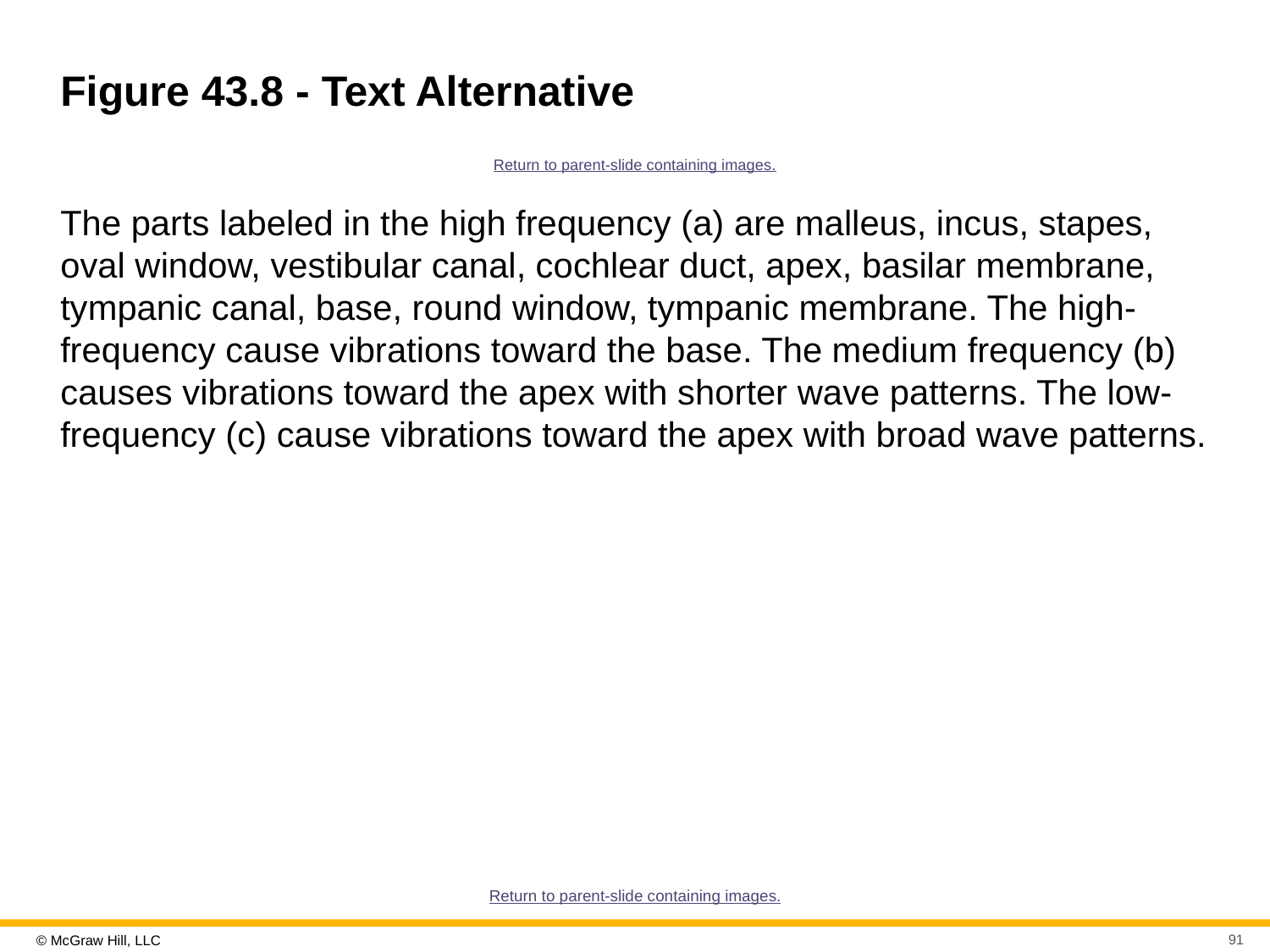

# Figure 43.8 - Text Alternative
Return to parent-slide containing images.
The parts labeled in the high frequency (a) are malleus, incus, stapes, oval window, vestibular canal, cochlear duct, apex, basilar membrane, tympanic canal, base, round window, tympanic membrane. The high-frequency cause vibrations toward the base. The medium frequency (b) causes vibrations toward the apex with shorter wave patterns. The low-frequency (c) cause vibrations toward the apex with broad wave patterns.
Return to parent-slide containing images.
91